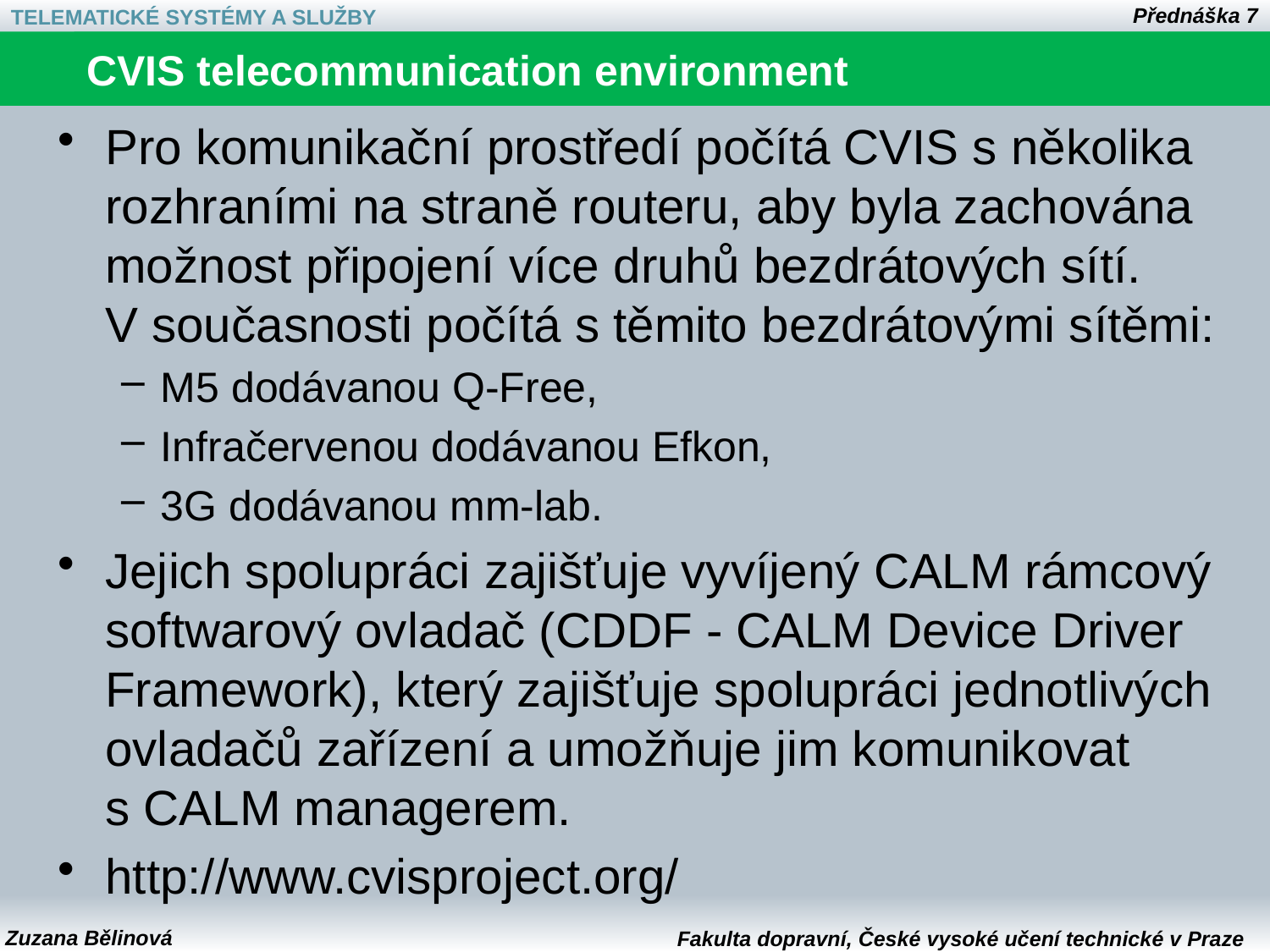

# CVIS telecommunication environment
Pro komunikační prostředí počítá CVIS s několika rozhraními na straně routeru, aby byla zachována možnost připojení více druhů bezdrátových sítí. V současnosti počítá s těmito bezdrátovými sítěmi:
M5 dodávanou Q-Free,
Infračervenou dodávanou Efkon,
3G dodávanou mm-lab.
Jejich spolupráci zajišťuje vyvíjený CALM rámcový softwarový ovladač (CDDF - CALM Device Driver Framework), který zajišťuje spolupráci jednotlivých ovladačů zařízení a umožňuje jim komunikovat s CALM managerem.
http://www.cvisproject.org/